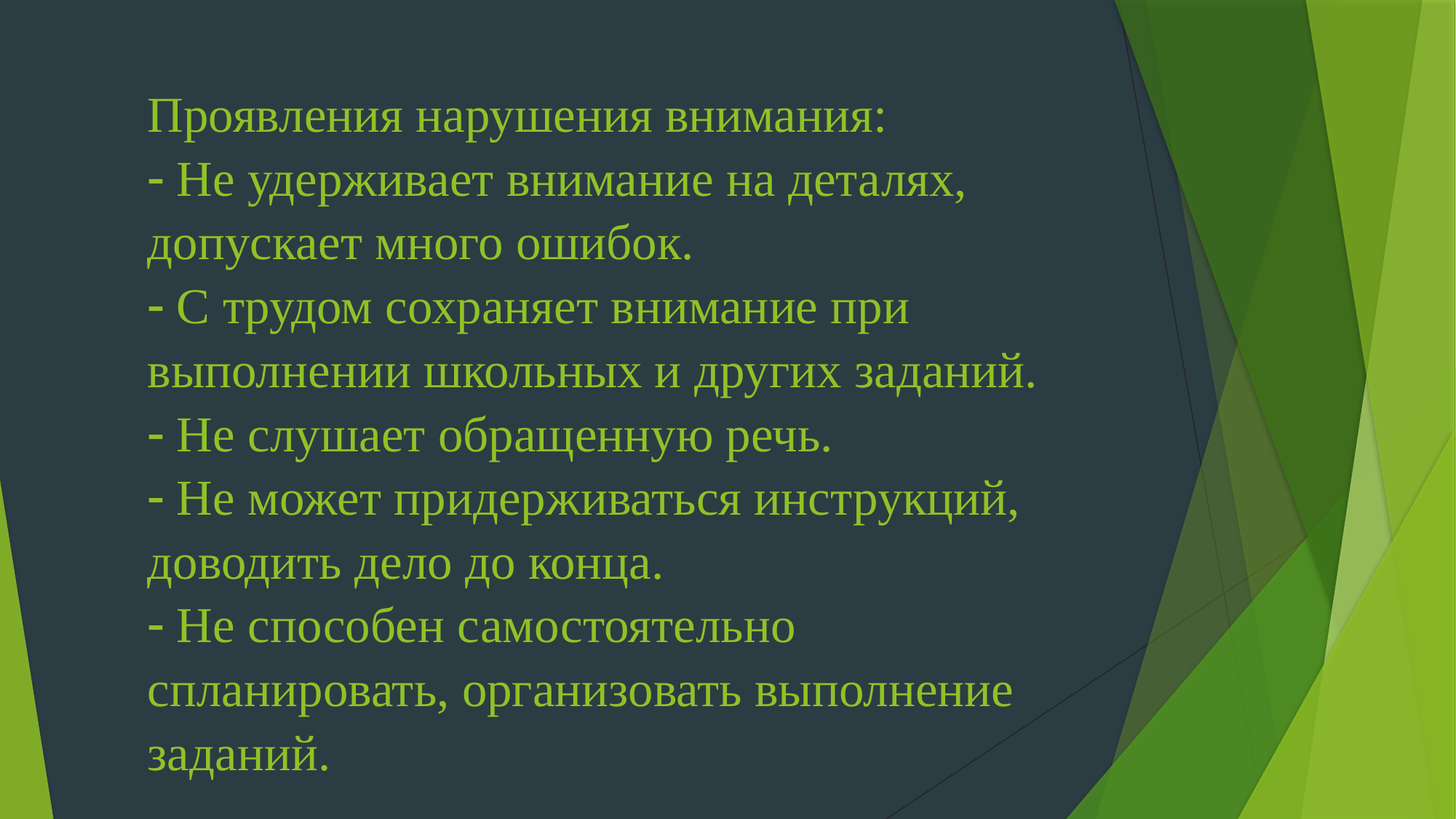

# Проявления нарушения внимания: − Не удерживает внимание на деталях, допускает много ошибок. − С трудом сохраняет внимание при выполнении школьных и других заданий. − Не слушает обращенную речь. − Не может придерживаться инструкций, доводить дело до конца. − Не способен самостоятельно спланировать, организовать выполнение заданий.